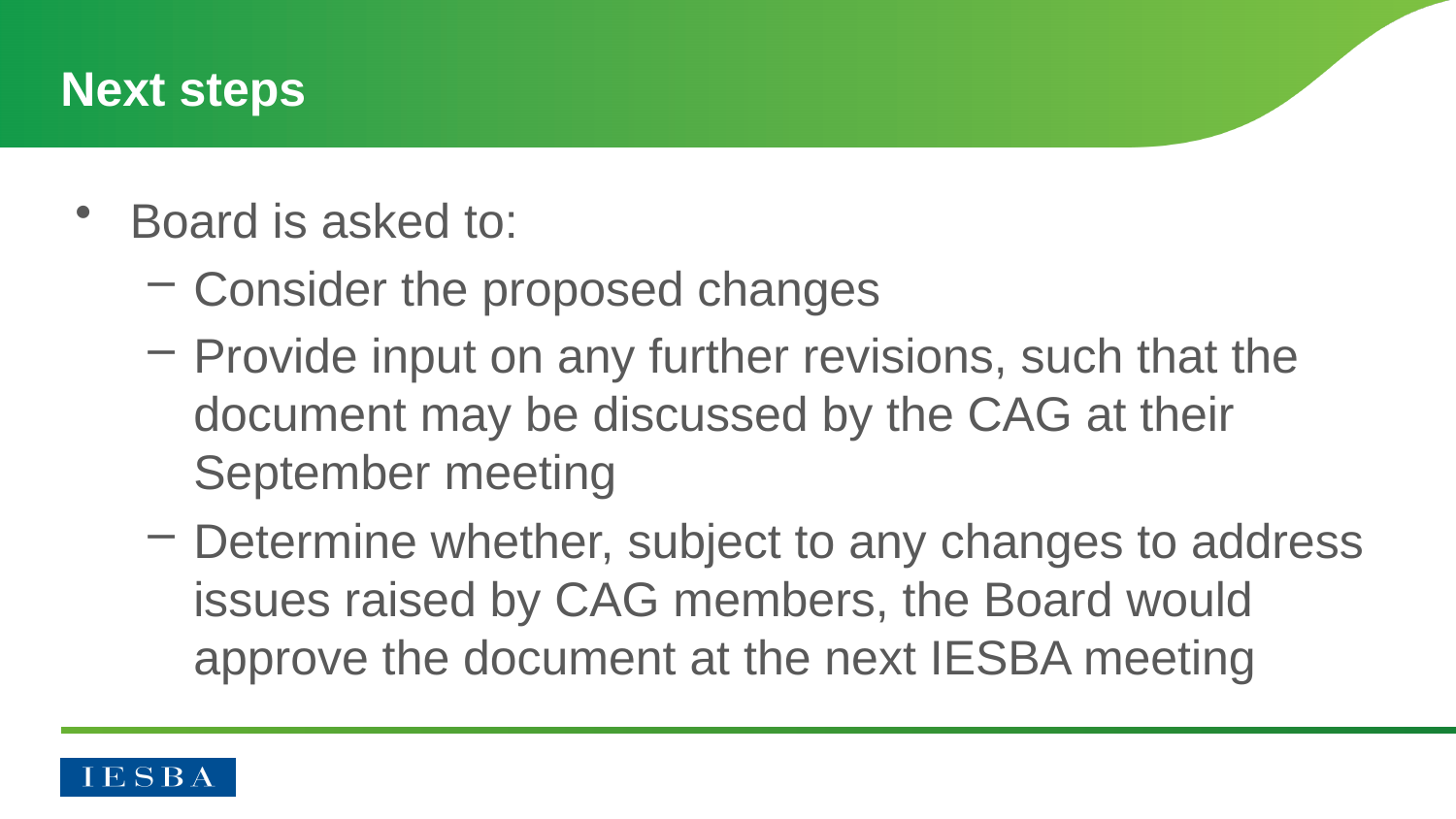

# Next steps
Board is asked to:
Consider the proposed changes
Provide input on any further revisions, such that the document may be discussed by the CAG at their September meeting
Determine whether, subject to any changes to address issues raised by CAG members, the Board would approve the document at the next IESBA meeting